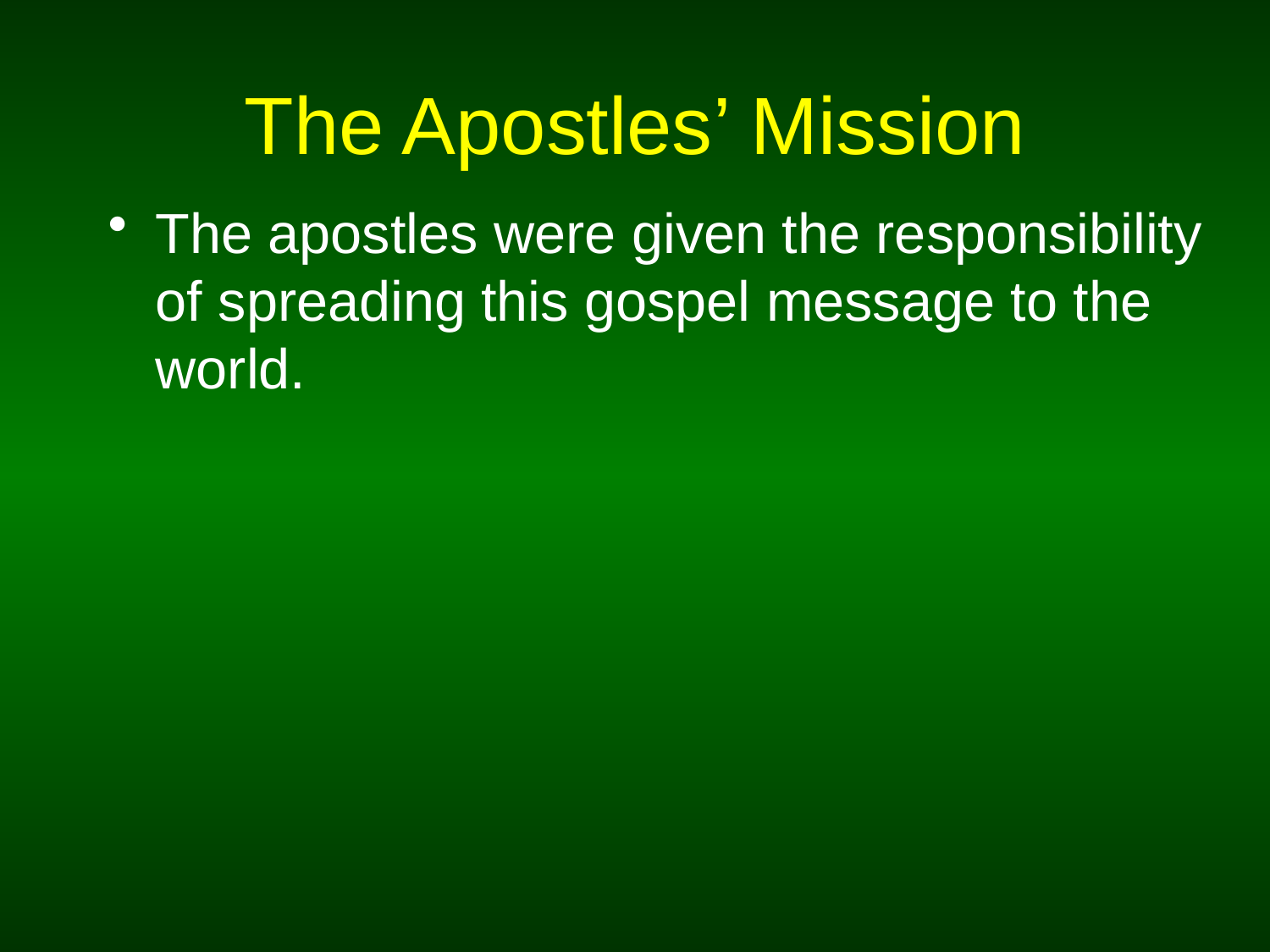

# The Apostles’ Mission
The apostles were given the responsibility of spreading this gospel message to the world.